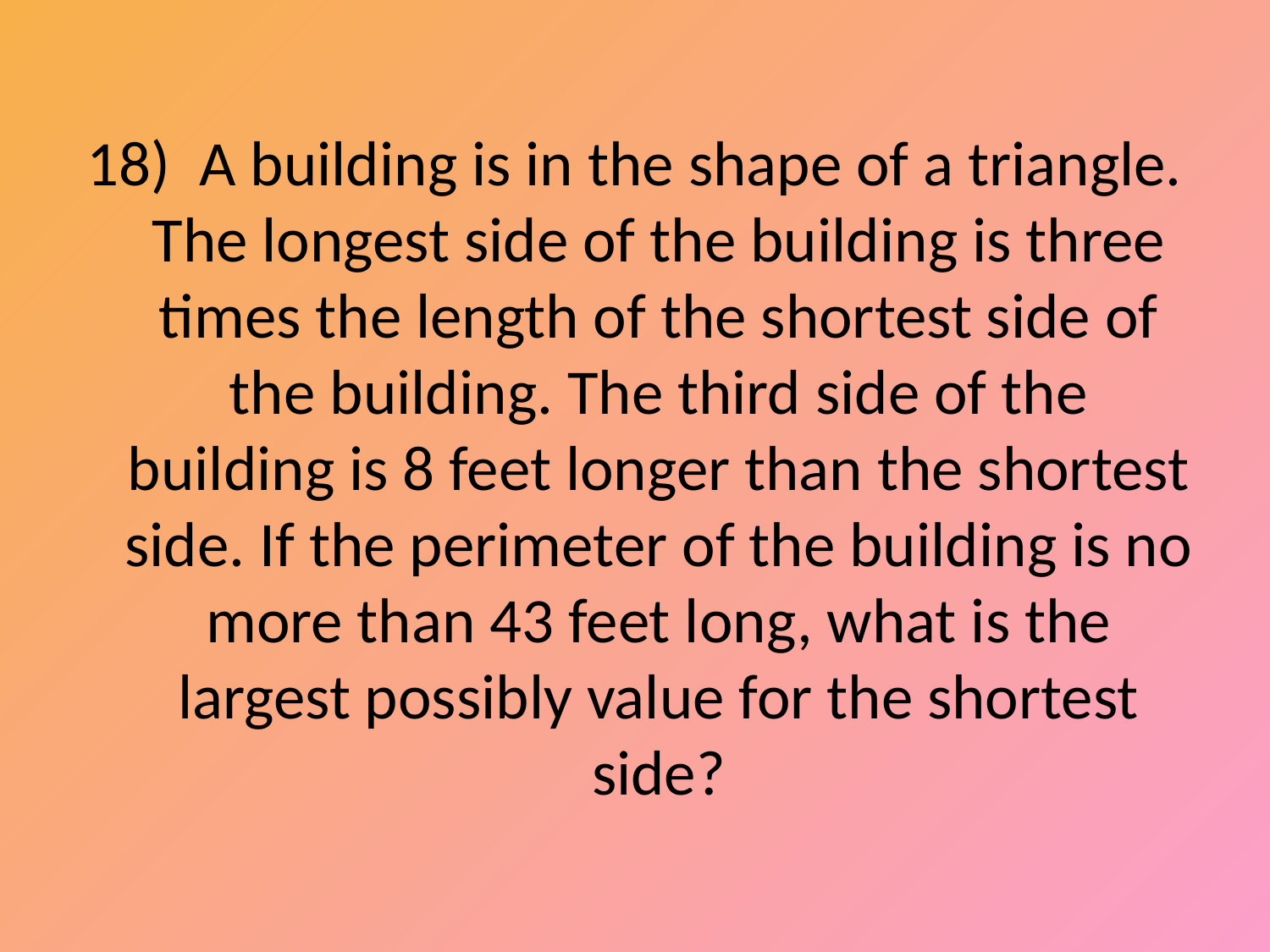

18)  A building is in the shape of a triangle. The longest side of the building is three times the length of the shortest side of the building. The third side of the building is 8 feet longer than the shortest side. If the perimeter of the building is no more than 43 feet long, what is the largest possibly value for the shortest side?